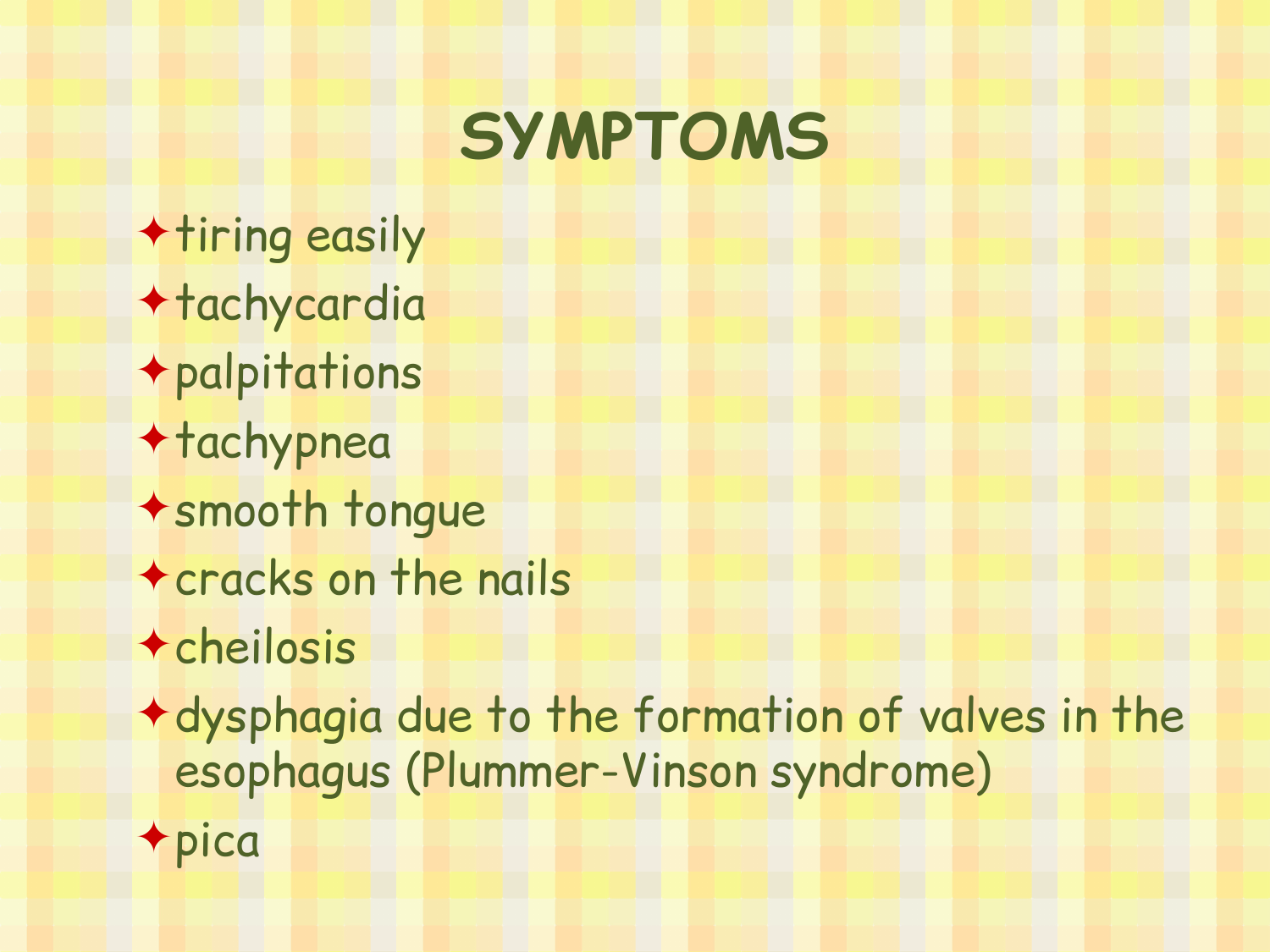

SYMPTOMS

tiring easily
tachycardia
palpitations
tachypnea
smooth tongue
cracks on the nails
cheilosis
dysphagia due to the formation of valves in the esophagus (Plummer-Vinson syndrome)
pica